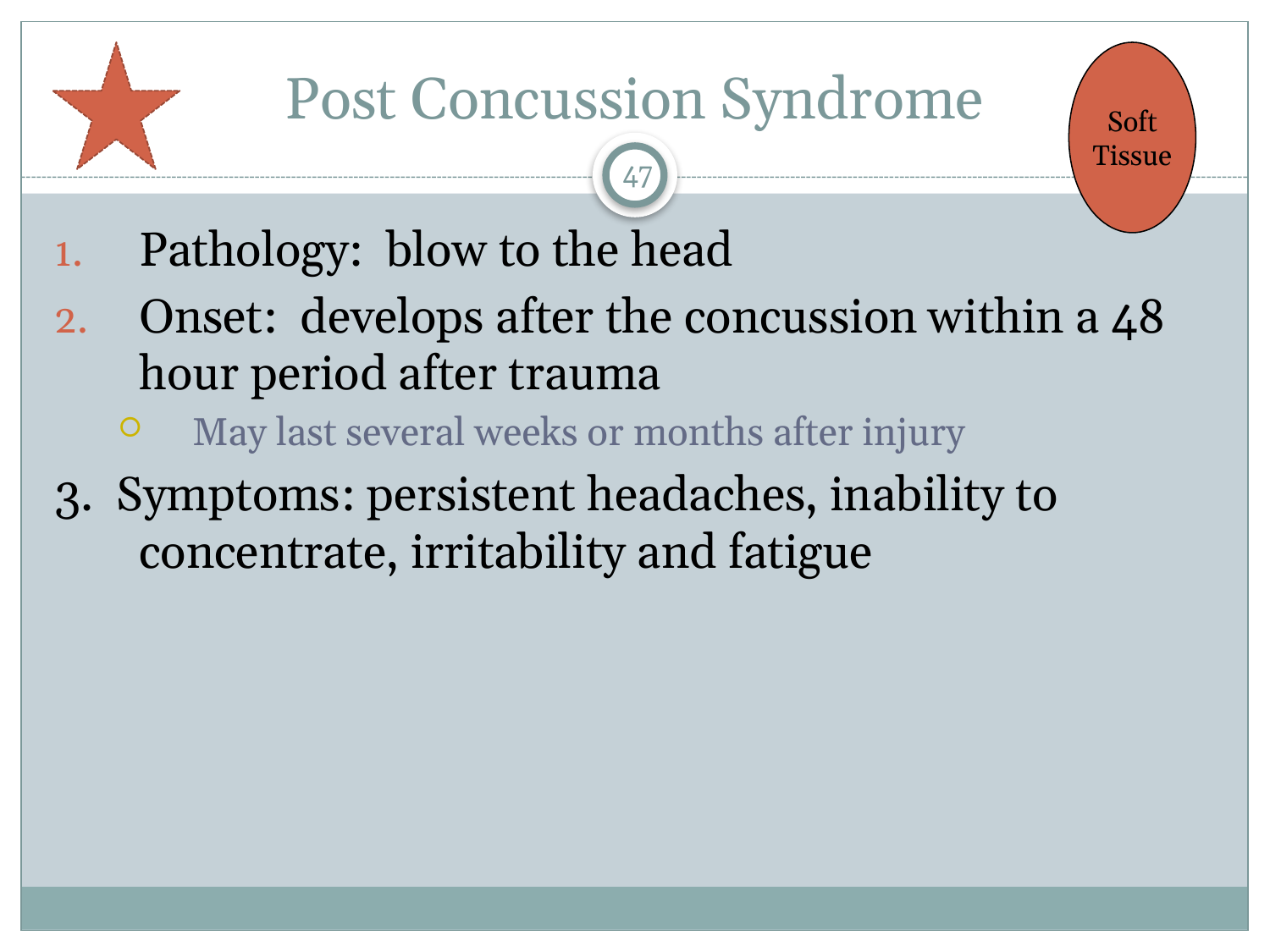

# Post Concussion Syndrome

Soft
Tissue
47
Pathology:  blow to the head
Onset:  develops after the concussion within a 48 hour period after trauma
May last several weeks or months after injury
3.  Symptoms: persistent headaches, inability to concentrate, irritability and fatigue